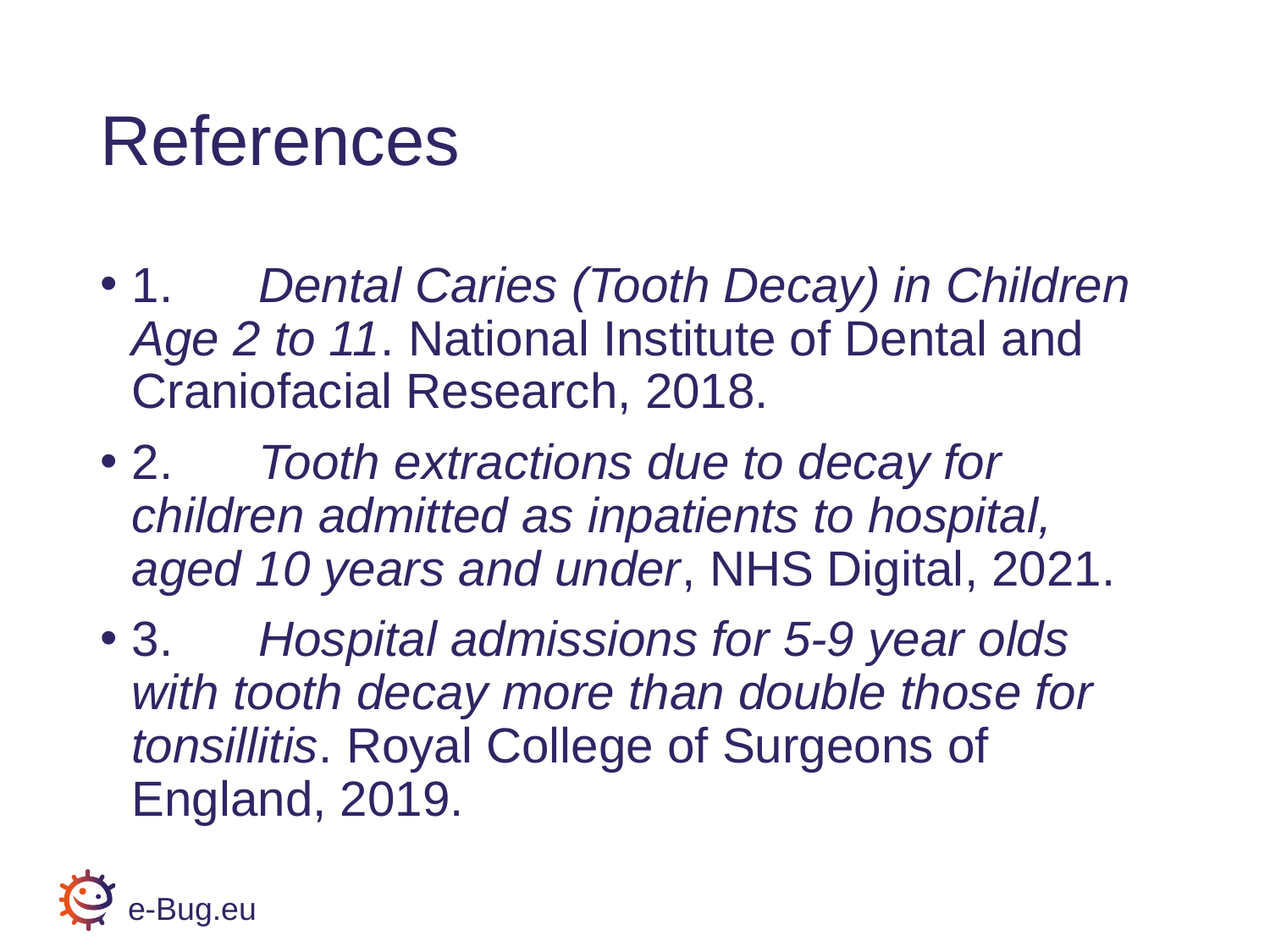

# References
1.	Dental Caries (Tooth Decay) in Children Age 2 to 11. National Institute of Dental and Craniofacial Research, 2018.
2.	Tooth extractions due to decay for children admitted as inpatients to hospital, aged 10 years and under, NHS Digital, 2021.
3.	Hospital admissions for 5-9 year olds with tooth decay more than double those for tonsillitis. Royal College of Surgeons of England, 2019.

e-Bug.eu